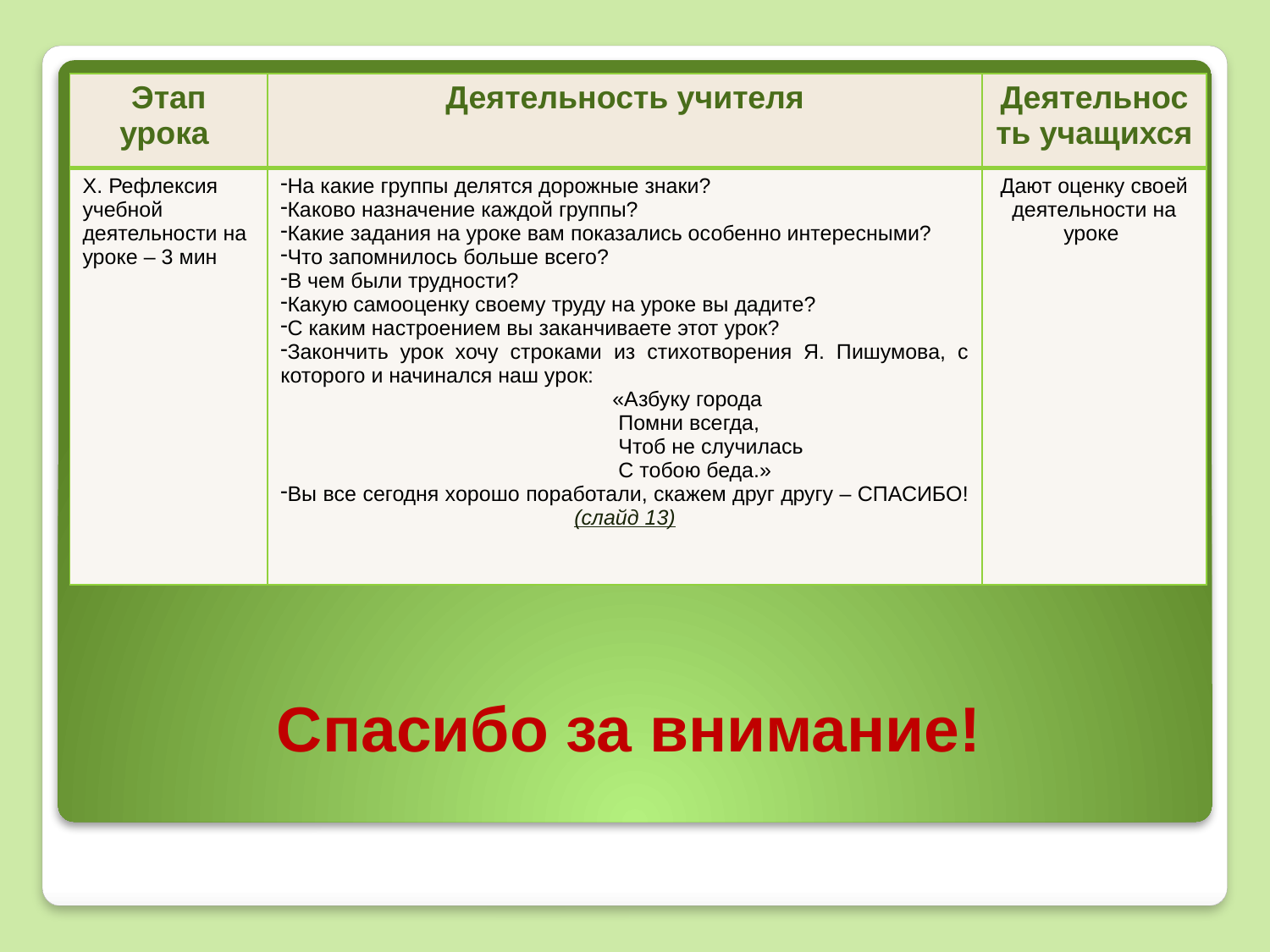

| Этап урока | Деятельность учителя | Деятельность учащихся |
| --- | --- | --- |
| X. Рефлексия учебной деятельности на уроке – 3 мин | На какие группы делятся дорожные знаки? Каково назначение каждой группы? Какие задания на уроке вам показались особенно интересными? Что запомнилось больше всего? В чем были трудности? Какую самооценку своему труду на уроке вы дадите? С каким настроением вы заканчиваете этот урок? Закончить урок хочу строками из стихотворения Я. Пишумова, с которого и начинался наш урок: «Азбуку города Помни всегда, Чтоб не случилась С тобою беда.» Вы все сегодня хорошо поработали, скажем друг другу – СПАСИБО! (слайд 13) | Дают оценку своей деятельности на уроке |
# Спасибо за внимание!